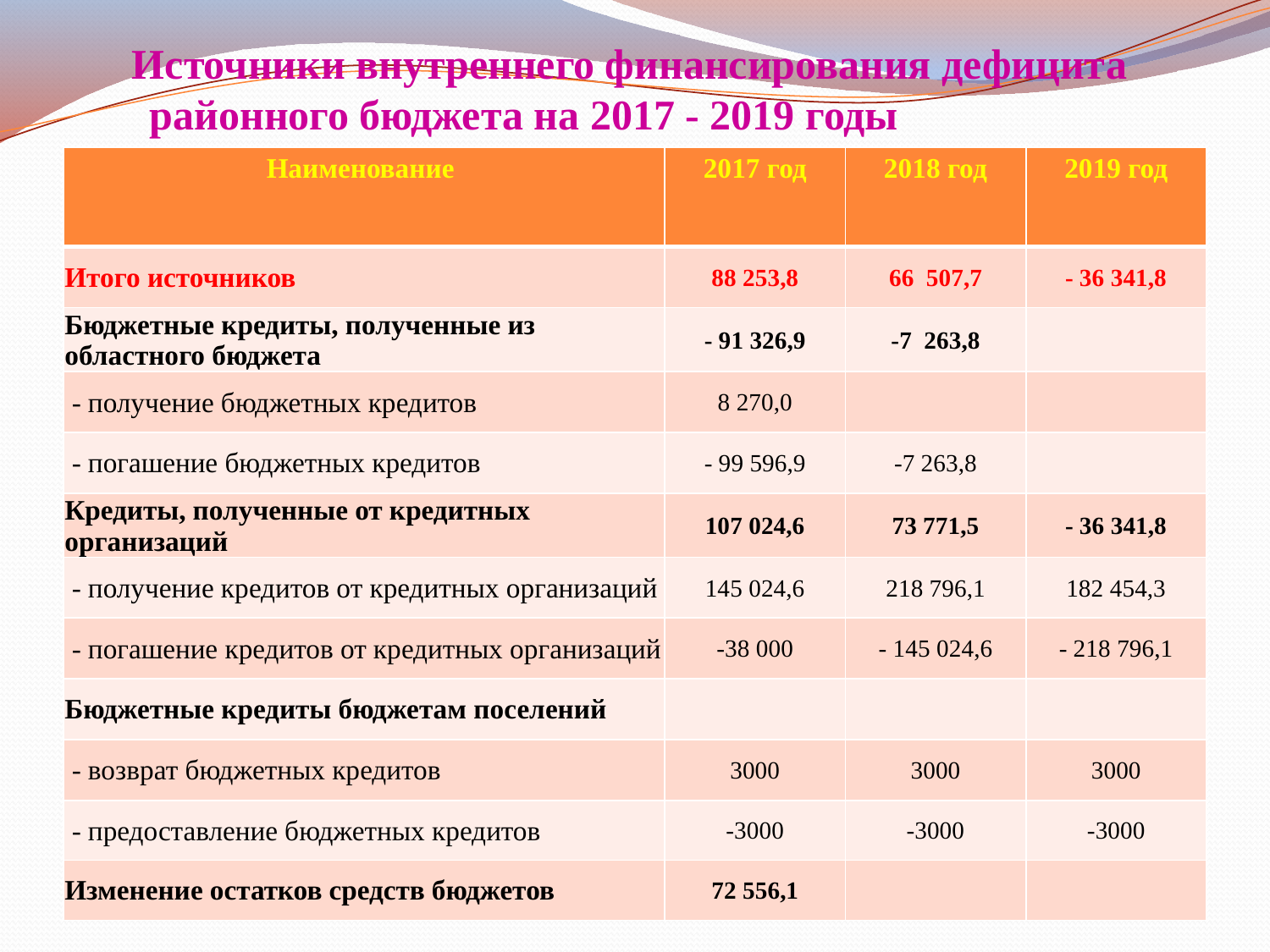

# Источники внутреннего финансирования дефицита районного бюджета на 2017 - 2019 годы
| Наименование | 2017 год | 2018 год | 2019 год |
| --- | --- | --- | --- |
| Итого источников | 88 253,8 | 66 507,7 | - 36 341,8 |
| Бюджетные кредиты, полученные из областного бюджета | - 91 326,9 | -7 263,8 |  |
| - получение бюджетных кредитов | 8 270,0 |  |  |
| - погашение бюджетных кредитов | - 99 596,9 | -7 263,8 |  |
| Кредиты, полученные от кредитных организаций | 107 024,6 | 73 771,5 | - 36 341,8 |
| - получение кредитов от кредитных организаций | 145 024,6 | 218 796,1 | 182 454,3 |
| - погашение кредитов от кредитных организаций | -38 000 | - 145 024,6 | - 218 796,1 |
| Бюджетные кредиты бюджетам поселений |  |  |  |
| - возврат бюджетных кредитов | 3000 | 3000 | 3000 |
| - предоставление бюджетных кредитов | -3000 | -3000 | -3000 |
| Изменение остатков средств бюджетов | 72 556,1 |  |  |